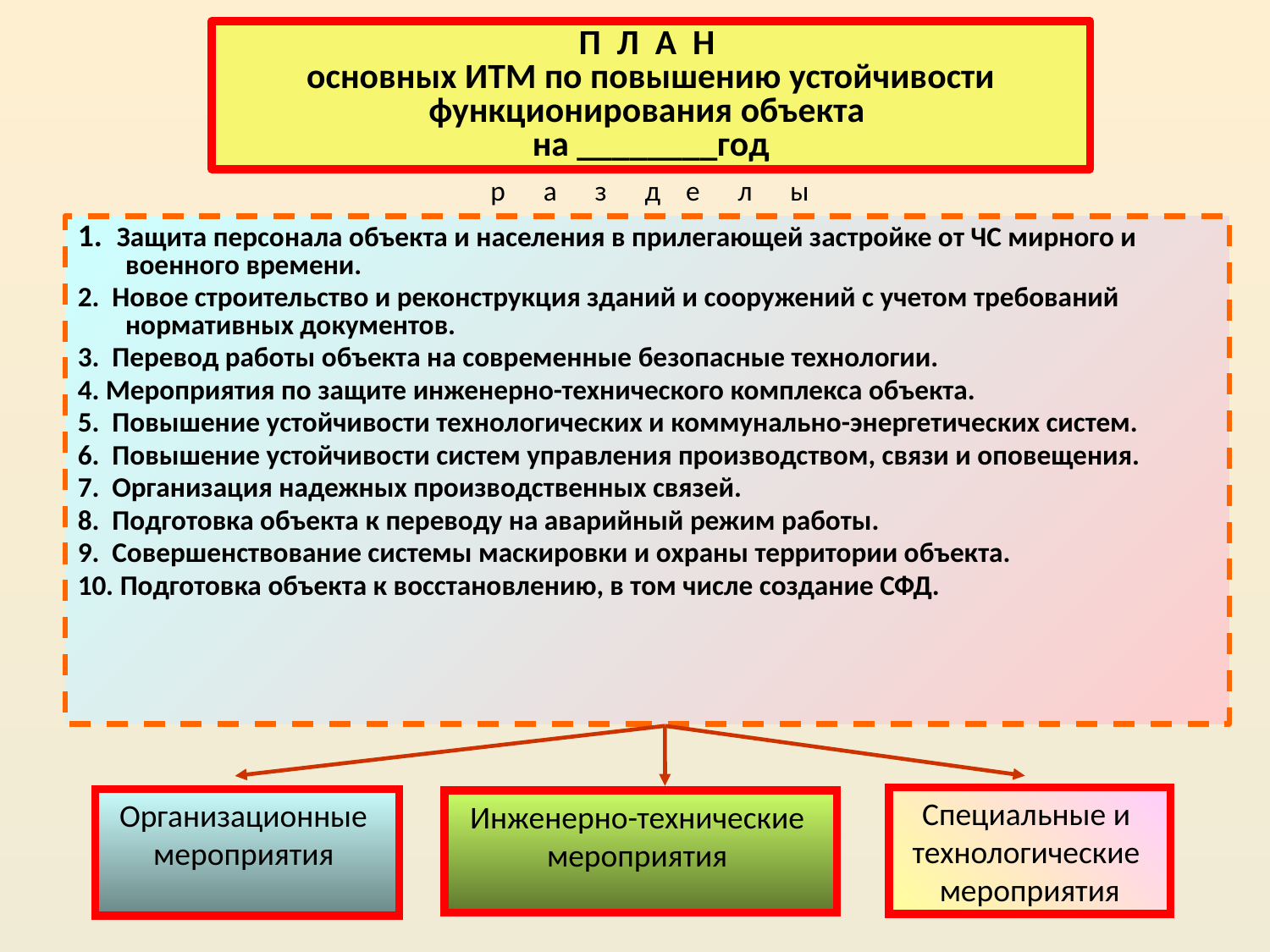

# П  Л  А  Н основных ИТМ по повышению устойчивости функционирования объекта на ________год
р      а      з      д    е      л      ы
1.  Защита персонала объекта и населения в прилегающей застройке от ЧС мирного и военного времени.
2.  Новое строительство и реконструкция зданий и сооружений с учетом требований нормативных документов.
3.  Перевод работы объекта на современные безопасные технологии.
4. Мероприятия по защите инженерно-технического комплекса объекта.
5.  Повышение устойчивости технологических и коммунально-энергетических систем.
6.  Повышение устойчивости систем управления производством, связи и оповещения.
7.  Организация надежных производственных связей.
8.  Подготовка объекта к переводу на аварийный режим работы.
9.  Совершенствование системы маскировки и охраны территории объекта.
10. Подготовка объекта к восстановлению, в том числе создание СФД.

Специальные и
технологические
мероприятия
Организационные
мероприятия

Инженерно-технические
мероприятия